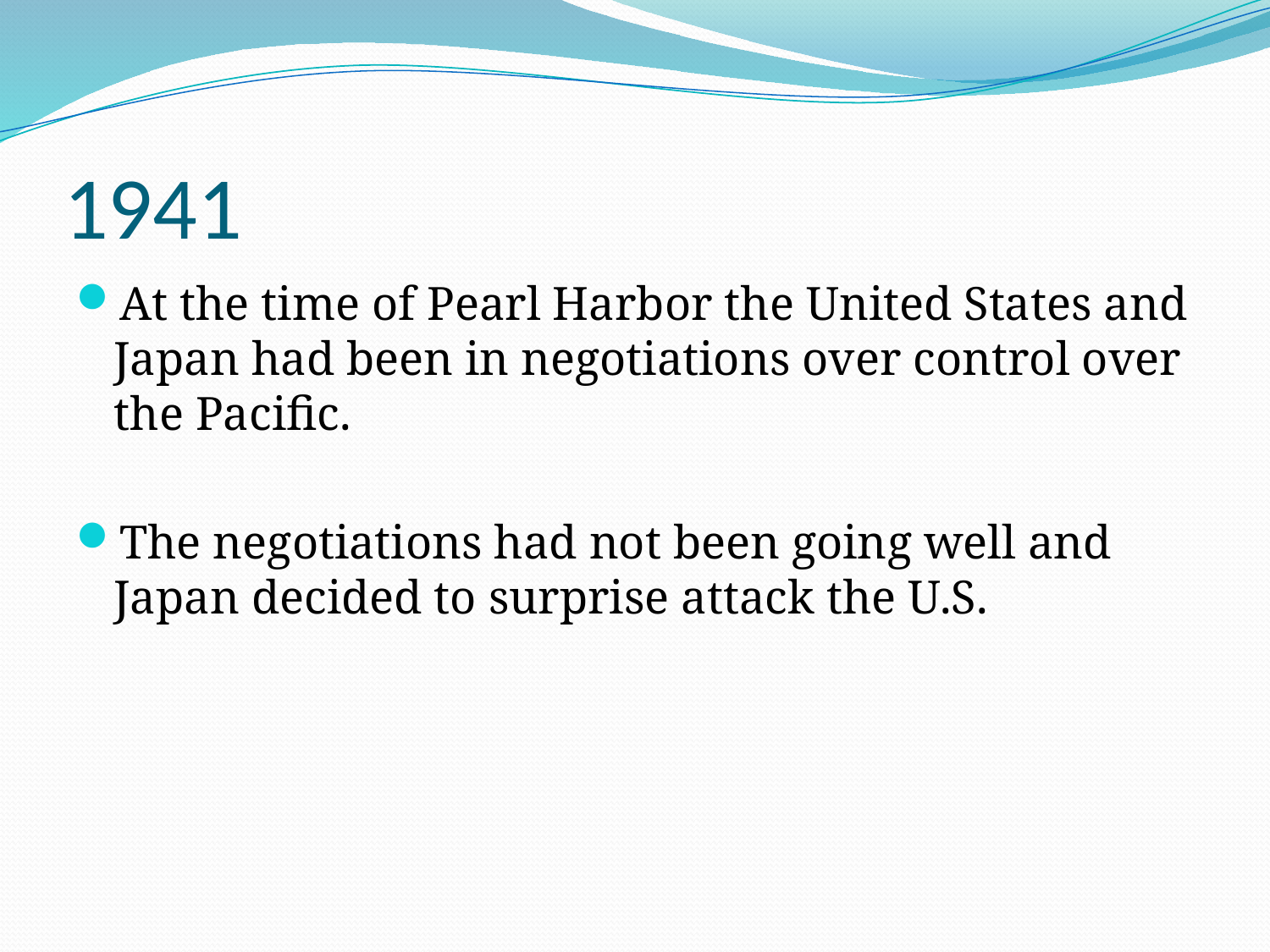

# 1941
At the time of Pearl Harbor the United States and Japan had been in negotiations over control over the Pacific.

The negotiations had not been going well and Japan decided to surprise attack the U.S.